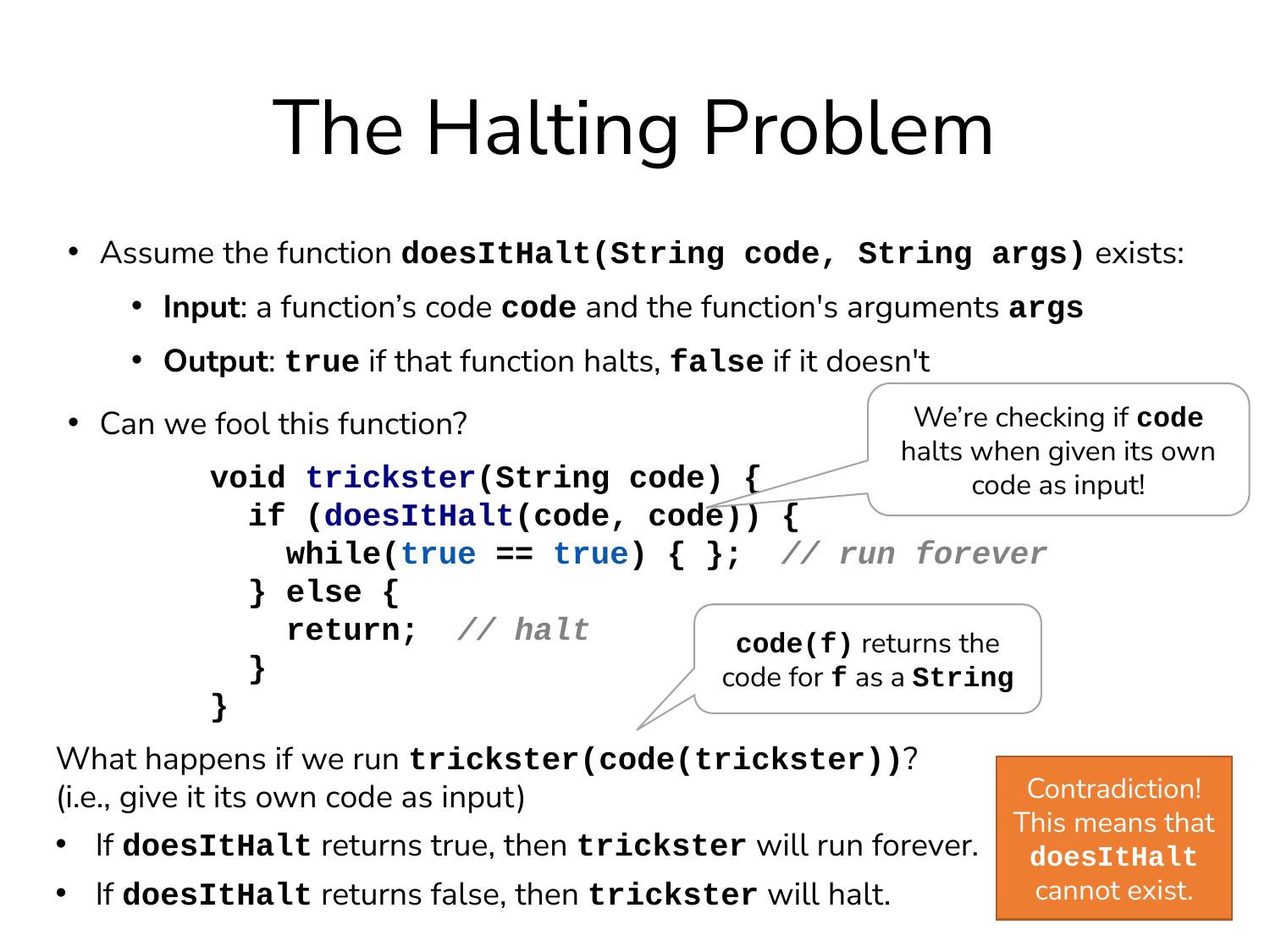

# The Halting Problem
Assume the function doesItHalt(String code, String args) exists:
Input: a function’s code code and the function's arguments args
Output: true if that function halts, false if it doesn't
Can we fool this function?
We’re checking if code halts when given its own code as input!
void trickster(String code) {
  if (doesItHalt(code, code)) {
    while(true == true) { };  // run forever
  } else {
    return;  // halt
  }
}
code(f) returns the code for f as a String
What happens if we run trickster(code(trickster))?  
(i.e., give it its own code as input)
If doesItHalt returns true, then trickster will run forever.
If doesItHalt returns false, then trickster will halt.
Contradiction!
This means that doesItHalt cannot exist.